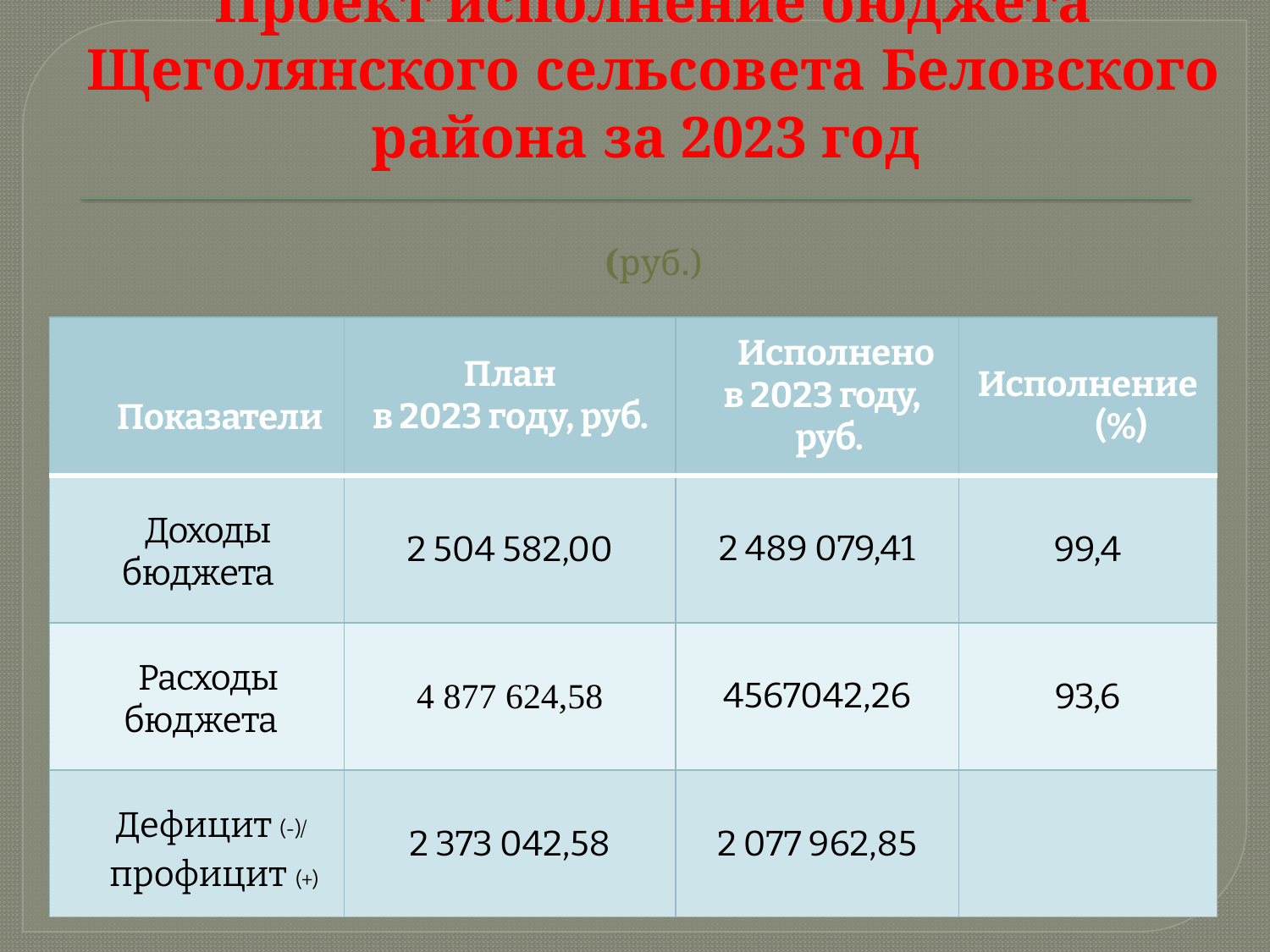

# Проект исполнение бюджета Щеголянского сельсовета Беловского района за 2023 год (руб.)
| Показатели | План в 2023 году, руб. | Исполнено в 2023 году, руб. | Исполнение (%) |
| --- | --- | --- | --- |
| Доходы бюджета | 2 504 582,00 | 2 489 079,41 | 99,4 |
| Расходы бюджета | 4 877 624,58 | 4567042,26 | 93,6 |
| Дефицит (-)/ профицит (+) | 2 373 042,58 | 2 077 962,85 |  |